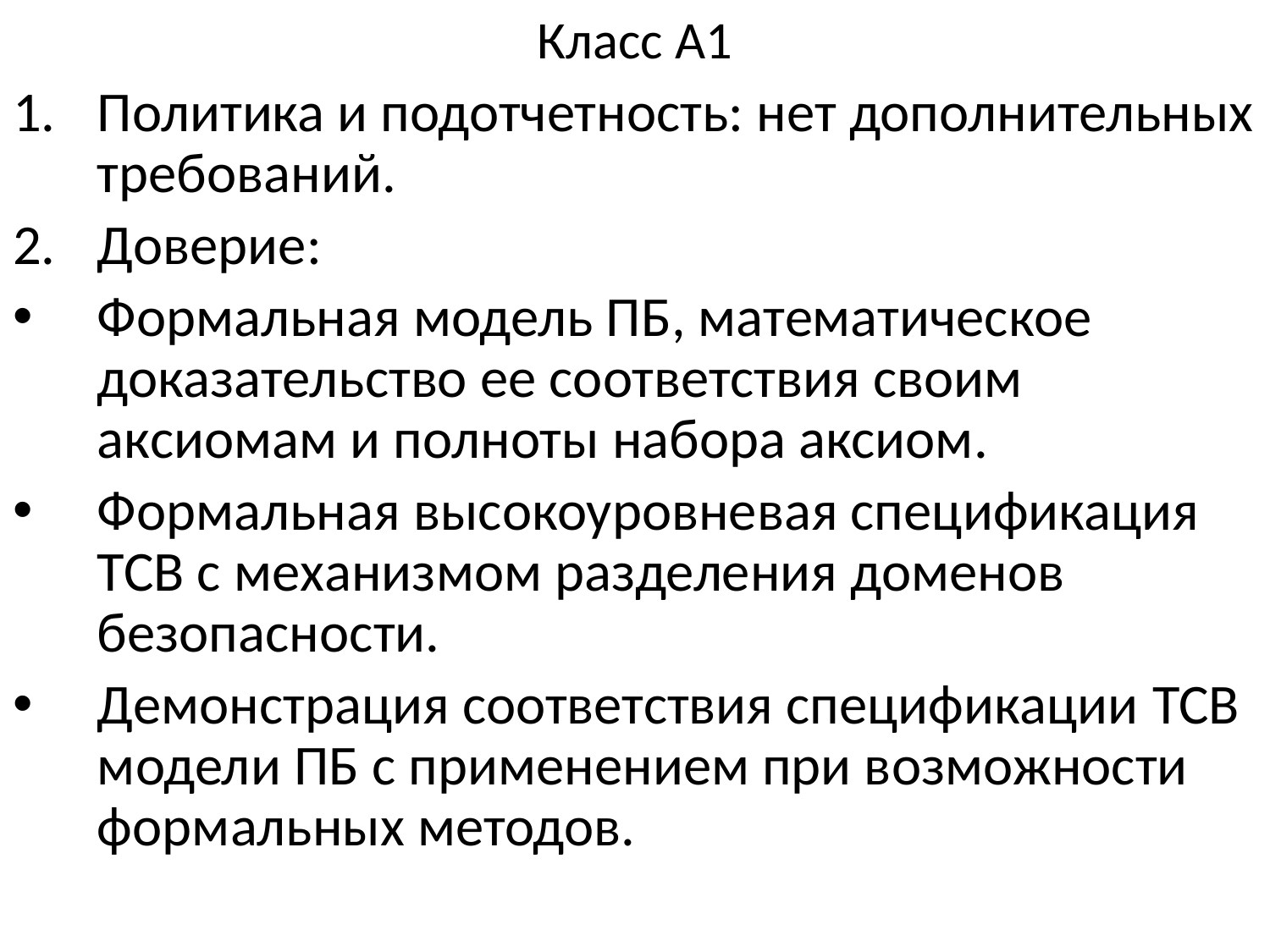

# Класс A1
Политика и подотчетность: нет дополнительных требований.
Доверие:
Формальная модель ПБ, математическое доказательство ее соответствия своим аксиомам и полноты набора аксиом.
Формальная высокоуровневая спецификация TCB с механизмом разделения доменов безопасности.
Демонстрация соответствия спецификации TCB модели ПБ с применением при возможности формальных методов.